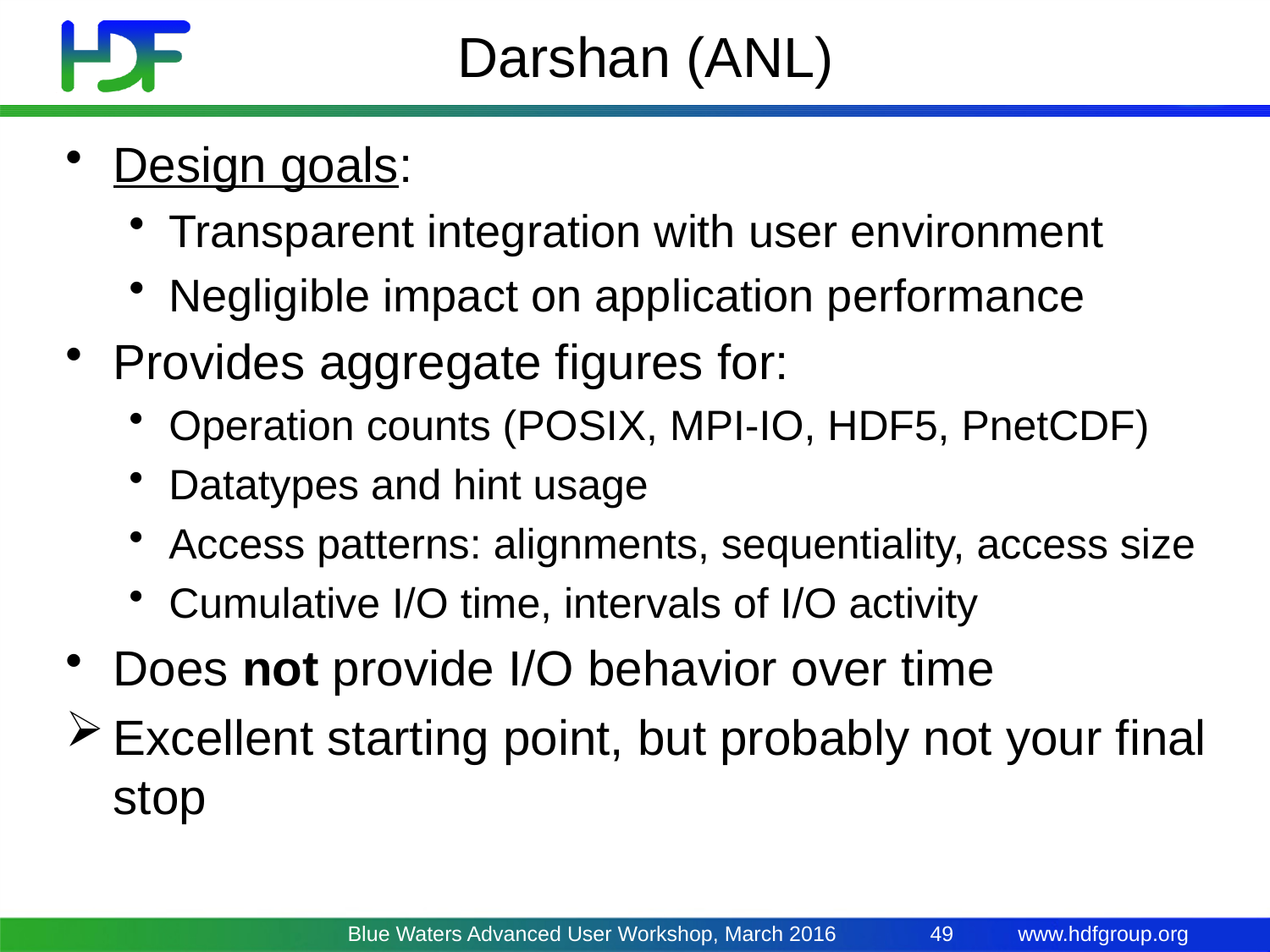

# Darshan (ANL)
Design goals:
Transparent integration with user environment
Negligible impact on application performance
Provides aggregate figures for:
Operation counts (POSIX, MPI-IO, HDF5, PnetCDF)
Datatypes and hint usage
Access patterns: alignments, sequentiality, access size
Cumulative I/O time, intervals of I/O activity
Does not provide I/O behavior over time
Excellent starting point, but probably not your final stop
Blue Waters Advanced User Workshop, March 2016
49